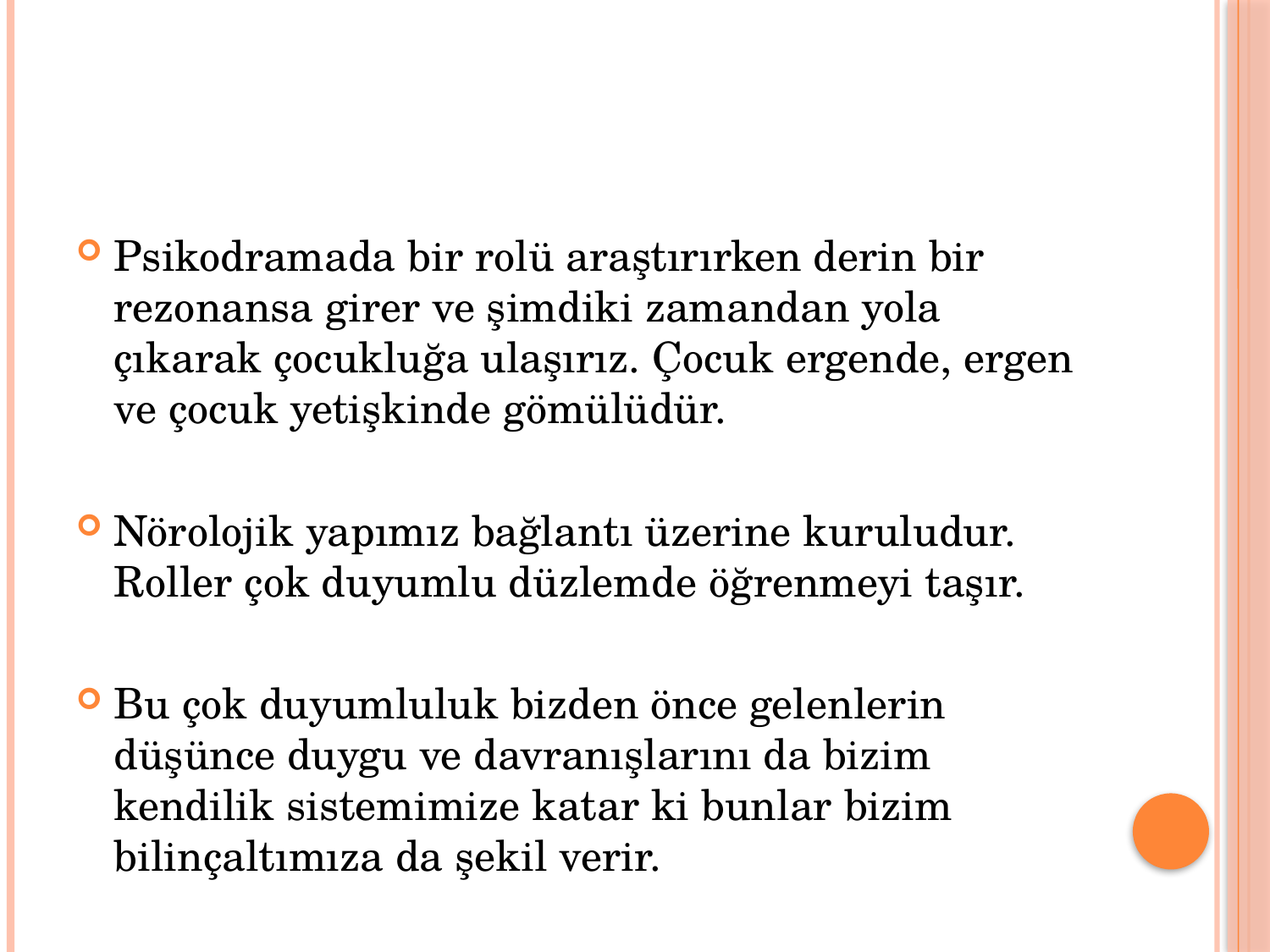

Psikodramada bir rolü araştırırken derin bir rezonansa girer ve şimdiki zamandan yola çıkarak çocukluğa ulaşırız. Çocuk ergende, ergen ve çocuk yetişkinde gömülüdür.

Nörolojik yapımız bağlantı üzerine kuruludur. Roller çok duyumlu düzlemde öğrenmeyi taşır.

Bu çok duyumluluk bizden önce gelenlerin düşünce duygu ve davranışlarını da bizim kendilik sistemimize katar ki bunlar bizim bilinçaltımıza da şekil verir.